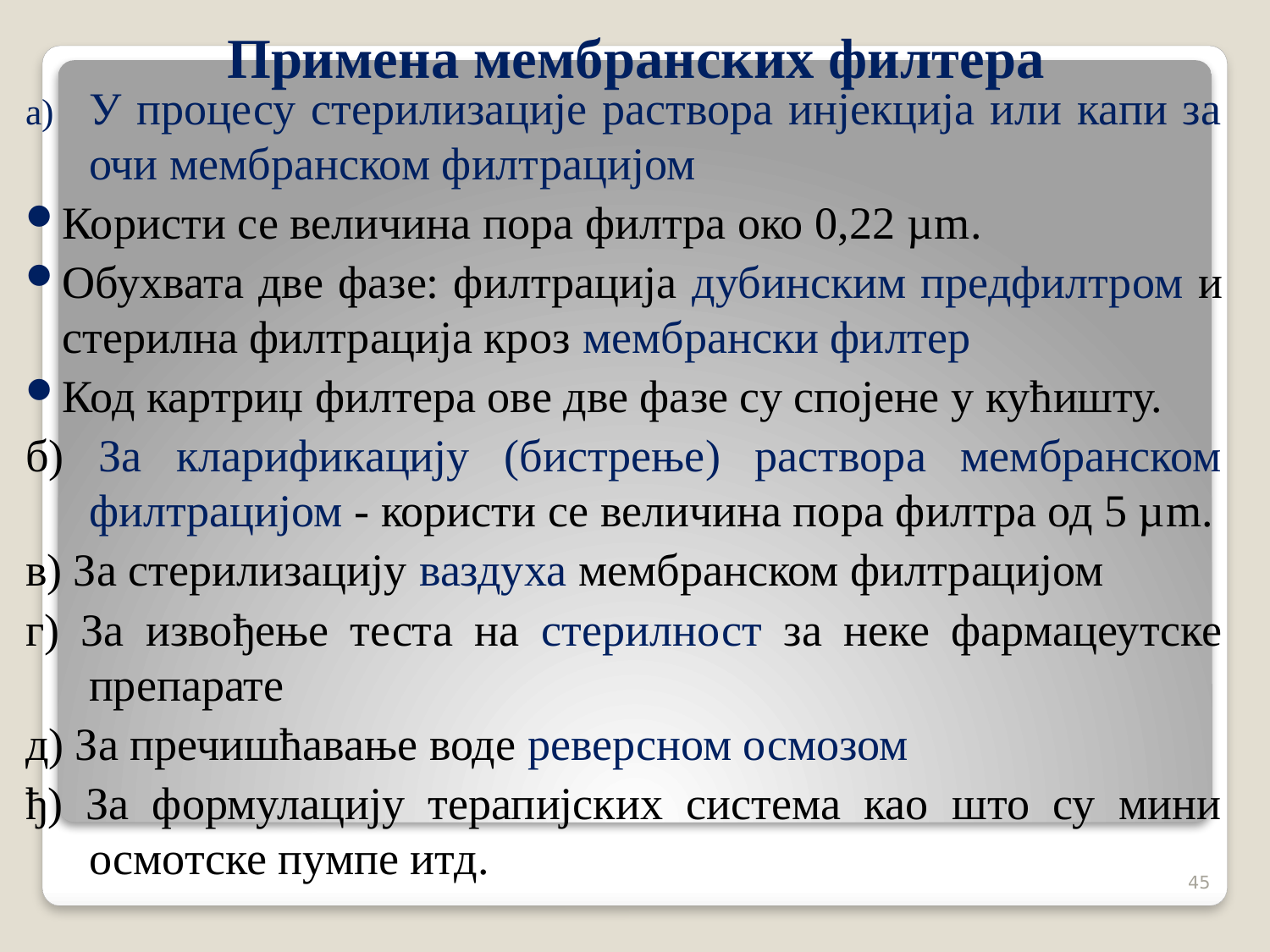

# Примена мембранских филтера
У процесу стерилизације раствора инјекција или капи за очи мембранском филтрацијом
Користи се величина пора филтра око 0,22 µm.
Обухвата две фазе: филтрација дубинским предфилтром и стерилна филтрација кроз мембрански филтер
Код картриџ филтера ове две фазе су спојене у кућишту.
б) За кларификацију (бистрење) раствора мембранском филтрацијом - користи се величина пора филтра од 5 µm.
в) За стерилизацију ваздуха мембранском филтрацијом
г) За извођење теста на стерилност за неке фармацеутске препарате
д) За пречишћавање воде реверсном осмозом
ђ) За формулацију терапијских система као што су мини осмотске пумпе итд.

45